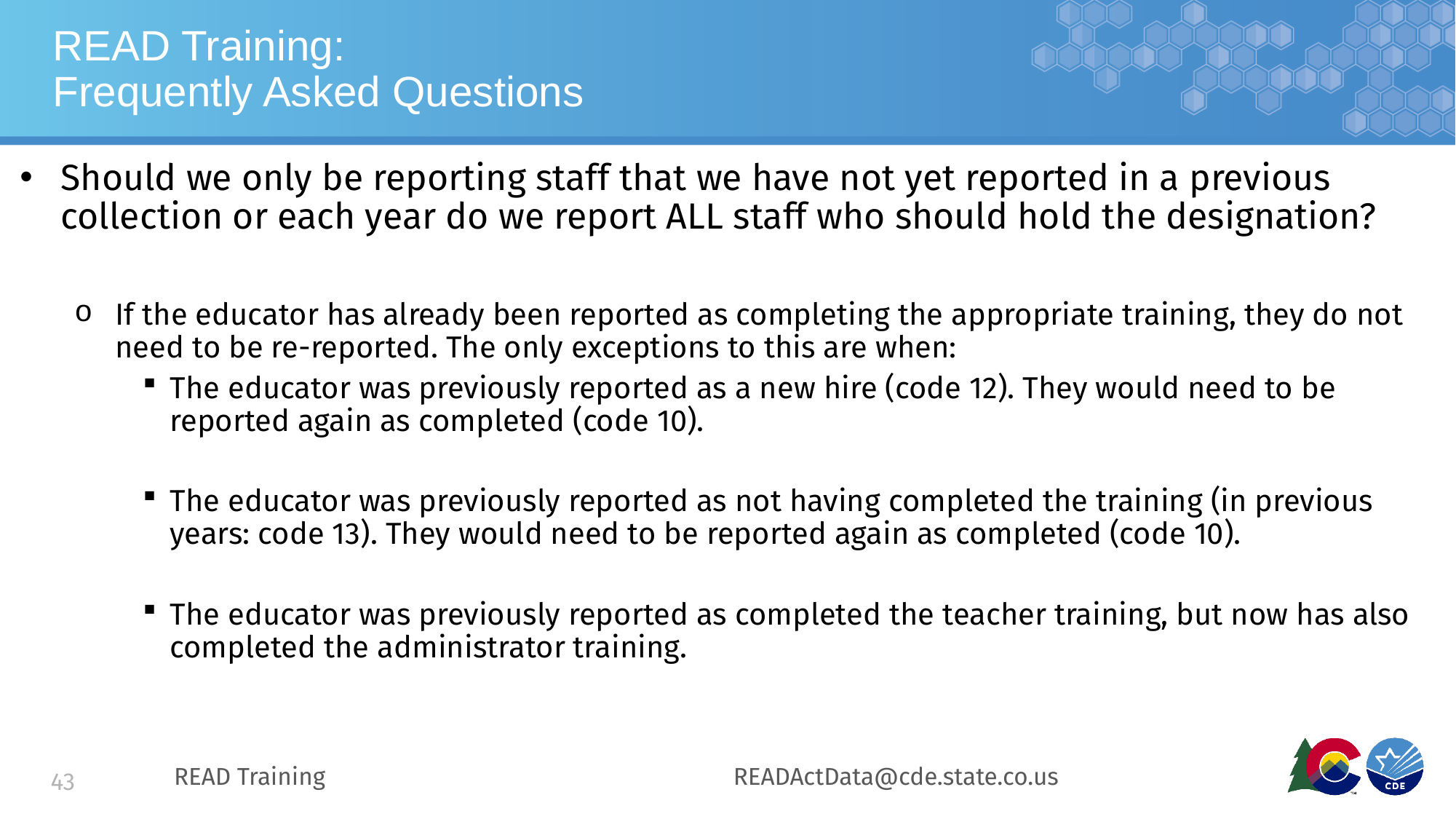

# READ Training: Frequently Asked Questions
Should we only be reporting staff that we have not yet reported in a previous collection or each year do we report ALL staff who should hold the designation?

If the educator has already been reported as completing the appropriate training, they do not need to be re-reported. The only exceptions to this are when:
The educator was previously reported as a new hire (code 12). They would need to be reported again as completed (code 10).

The educator was previously reported as not having completed the training (in previous years: code 13). They would need to be reported again as completed (code 10).

The educator was previously reported as completed the teacher training, but now has also completed the administrator training.

READ Training
READActData@cde.state.co.us
43